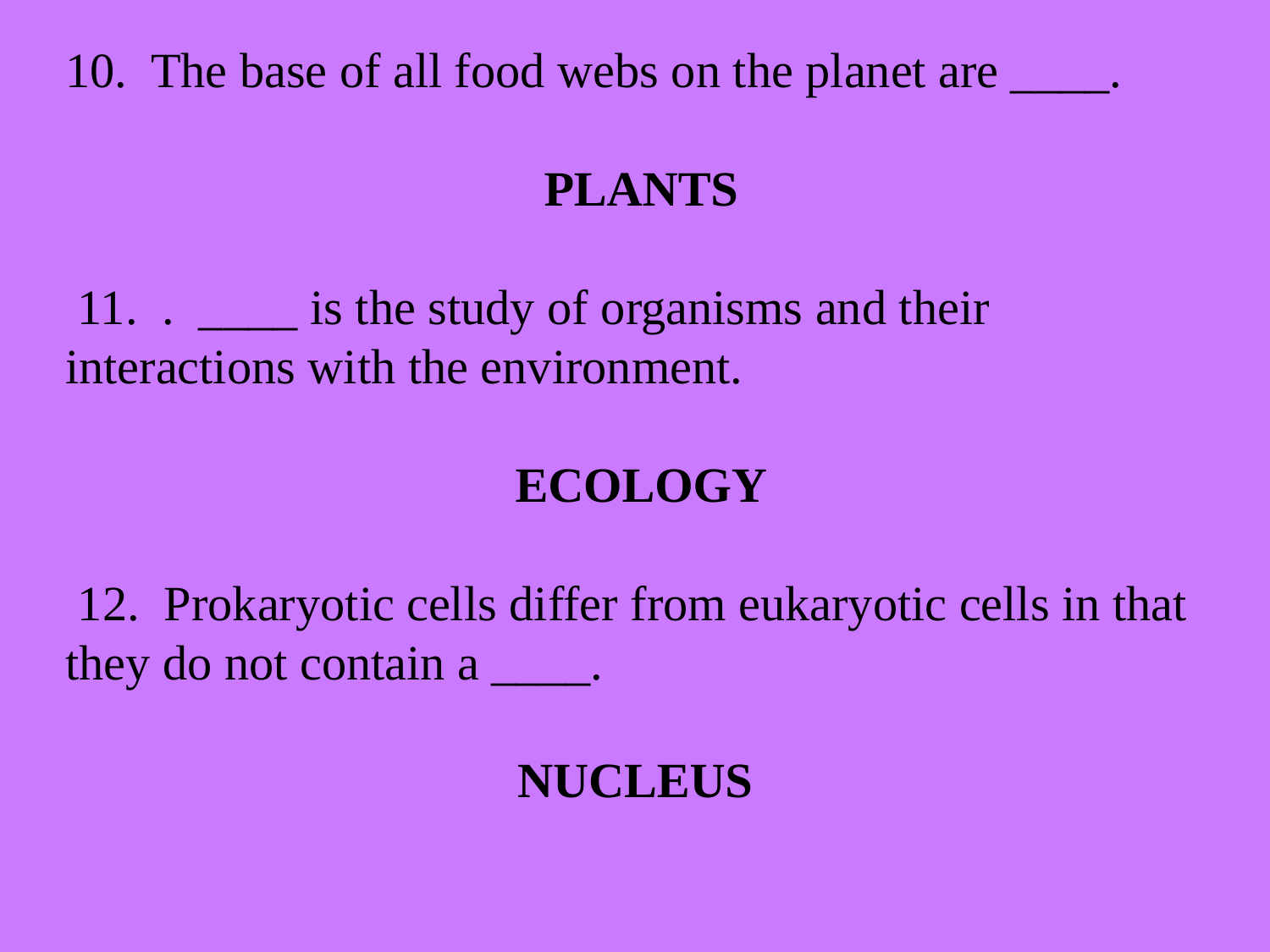

10.  The base of all food webs on the planet are ____.

 PLANTS

 11.  .  ____ is the study of organisms and their interactions with the environment.

 ECOLOGY

 12.  Prokaryotic cells differ from eukaryotic cells in that they do not contain a ____.

NUCLEUS